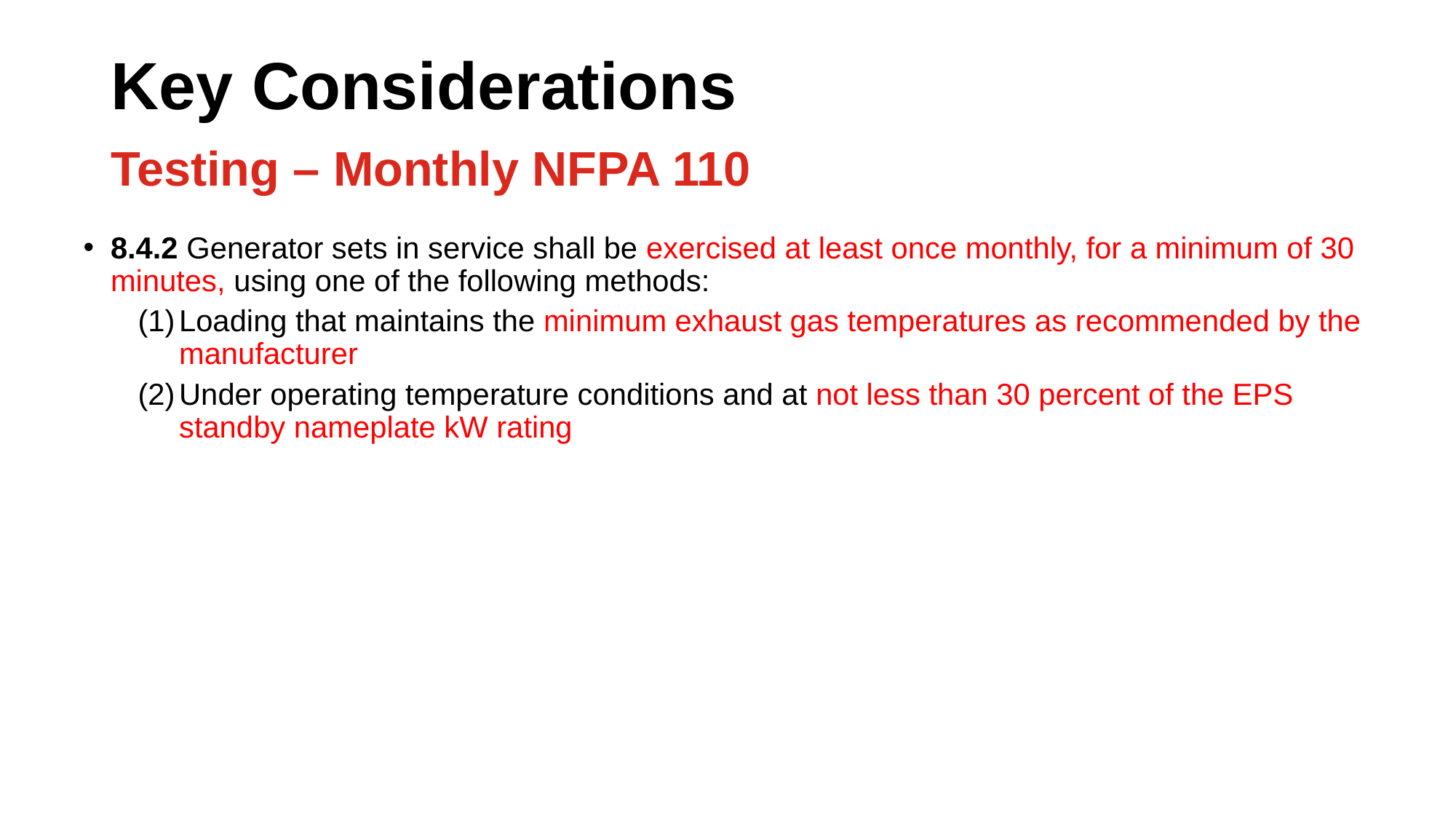

# Key Considerations Testing – Monthly NFPA 110
8.4.2 Generator sets in service shall be exercised at least once monthly, for a minimum of 30 minutes, using one of the following methods:
Loading that maintains the minimum exhaust gas temperatures as recommended by the manufacturer
Under operating temperature conditions and at not less than 30 percent of the EPS standby nameplate kW rating